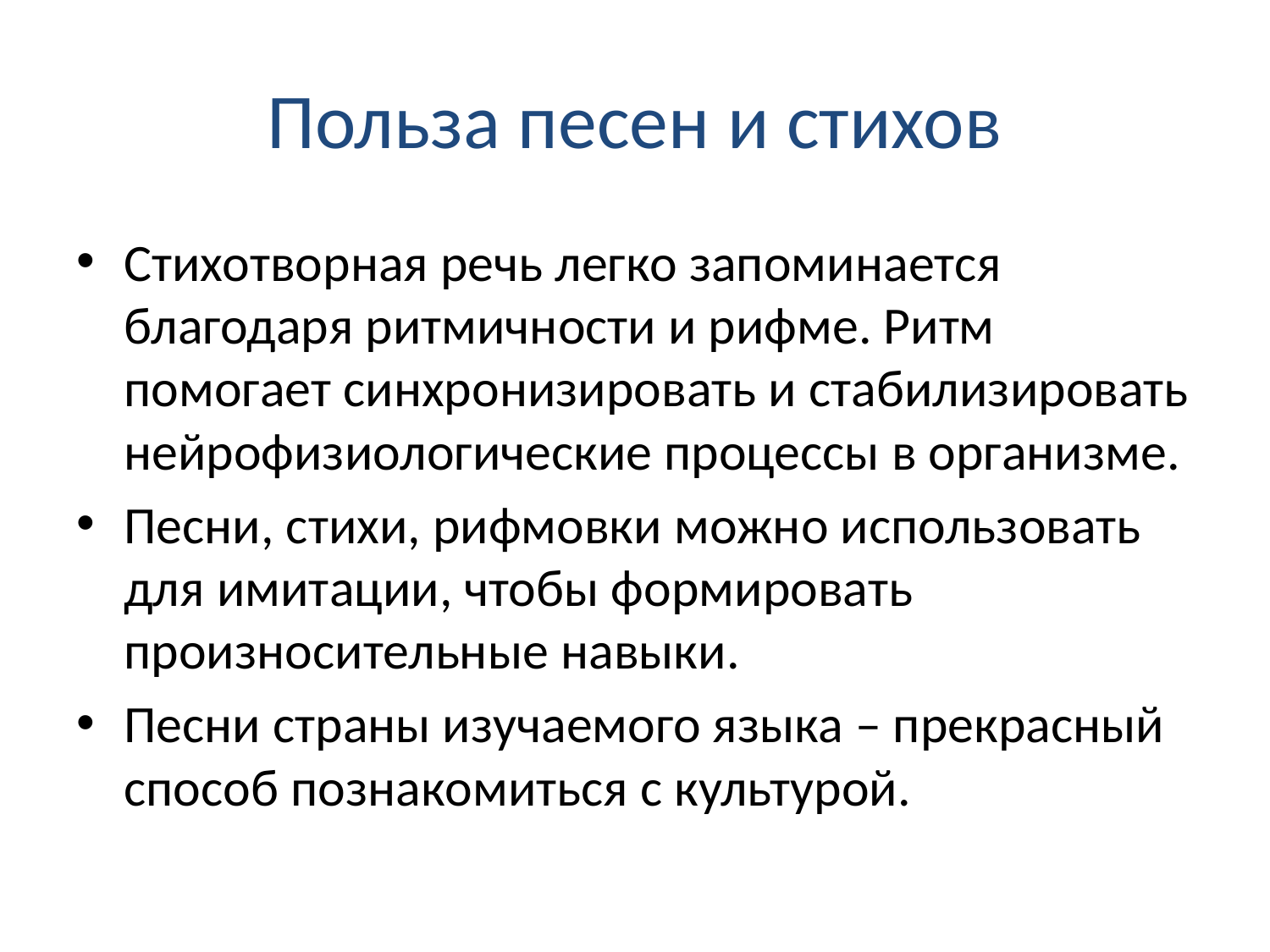

# Польза песен и стихов
Стихотворная речь легко запоминается благодаря ритмичности и рифме. Ритм помогает синхронизировать и стабилизировать нейрофизиологические процессы в организме.
Песни, стихи, рифмовки можно использовать для имитации, чтобы формировать произносительные навыки.
Песни страны изучаемого языка – прекрасный способ познакомиться с культурой.